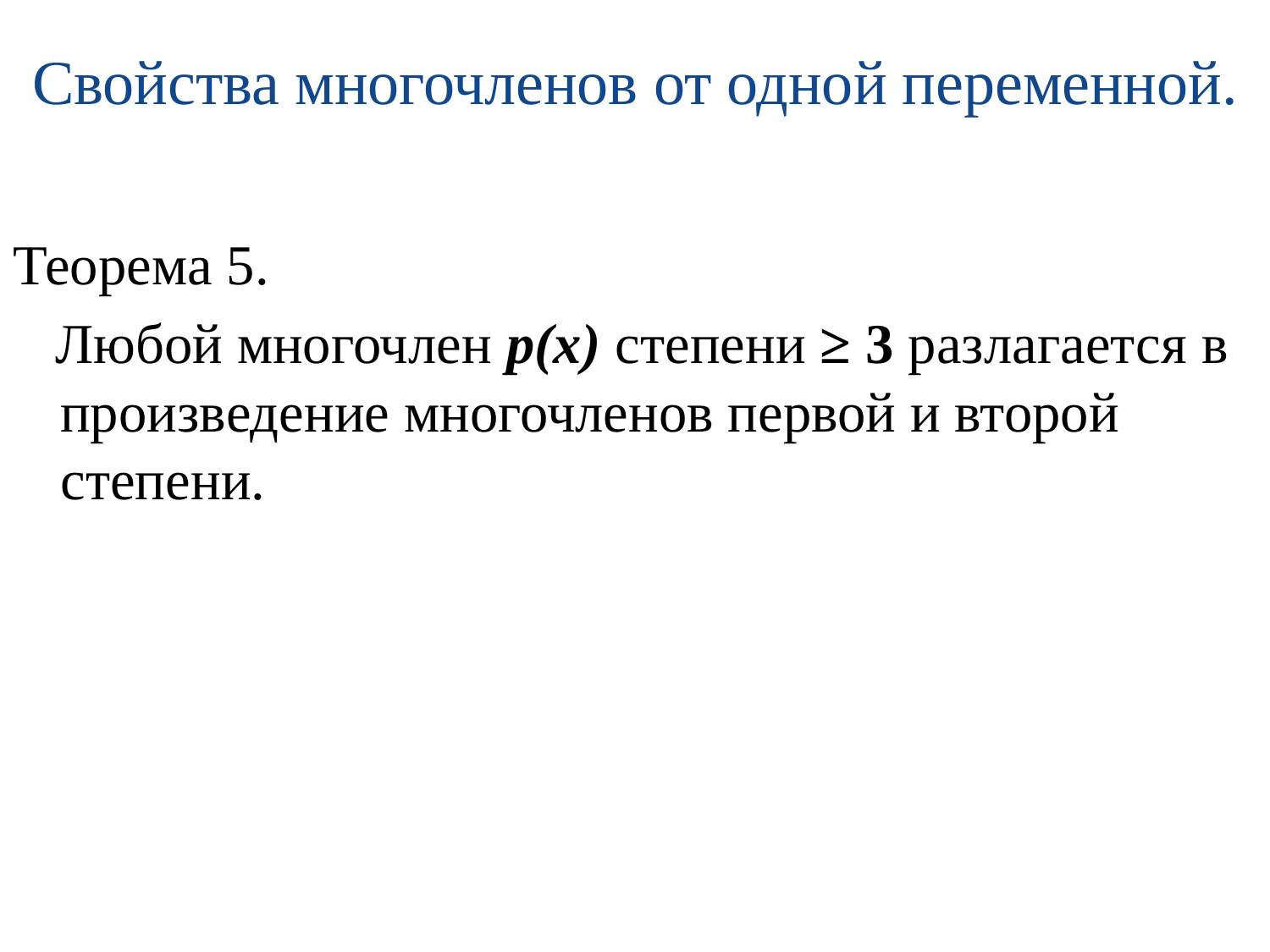

# Свойства многочленов от одной переменной.
Теорема 5.
   Любой многочлен р(х) степени ≥ 3 разлагается в произведение многочленов первой и второй степени.